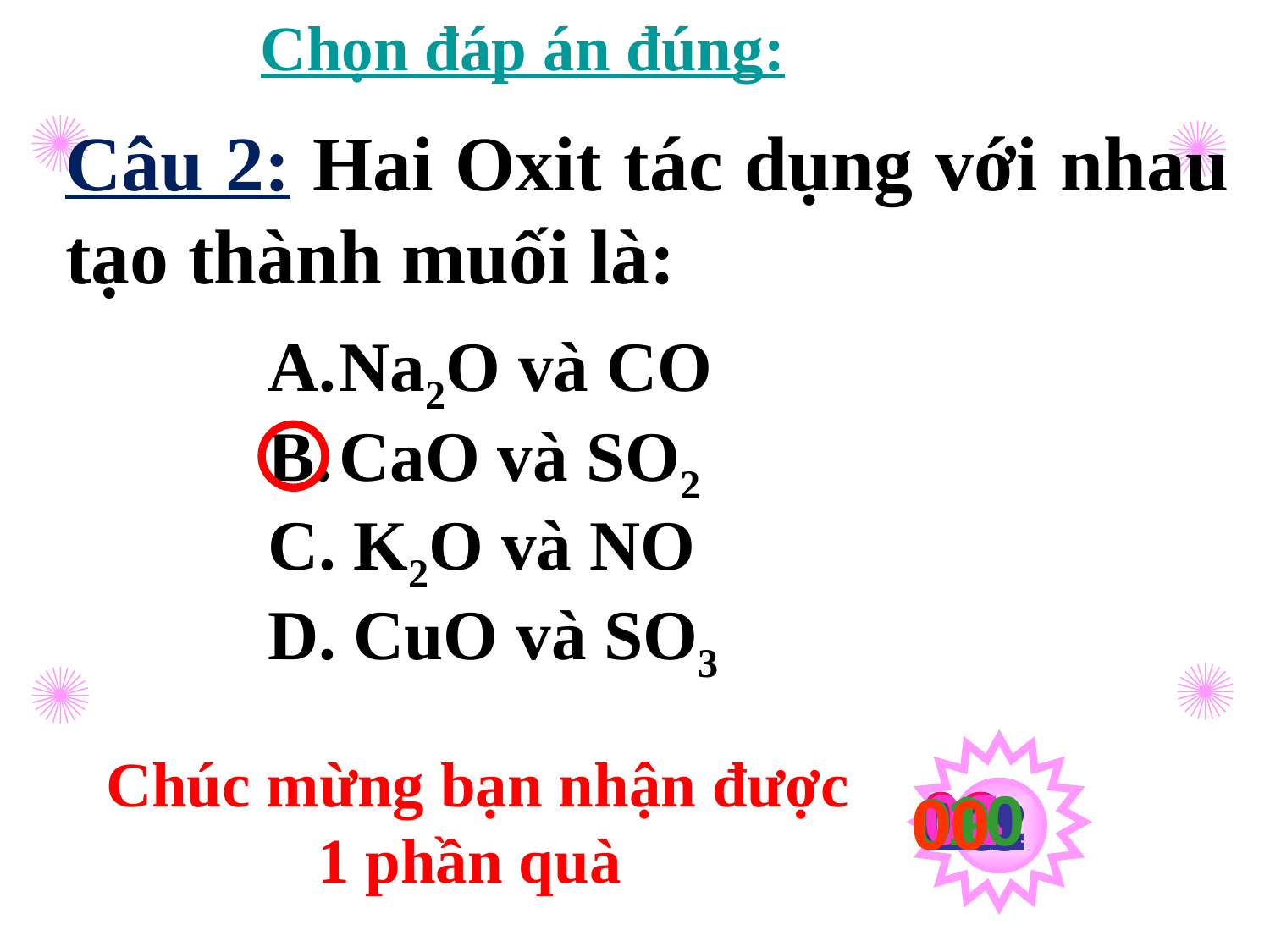

Chọn đáp án đúng:
Câu 2: Hai Oxit tác dụng với nhau tạo thành muối là:

| Na2O và CO CaO và SO2 C. K2O và NO D. CuO và SO3 |
| --- |

Chúc mừng bạn nhận được 1 phần quà

10
02
06
08
01
03
04
05
07
11
15
12
13
14
09
00